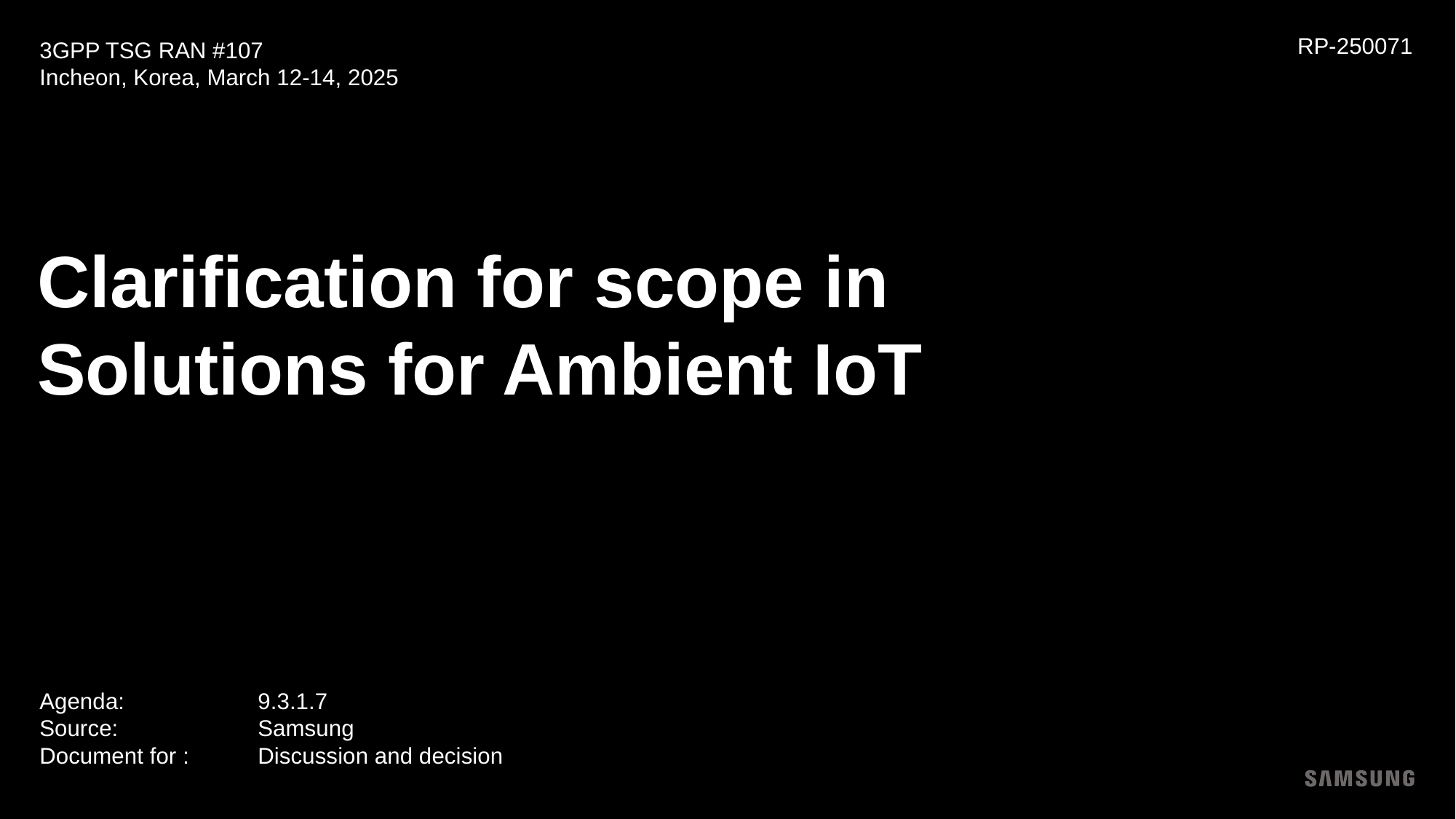

RP-250071
3GPP TSG RAN #107
Incheon, Korea, March 12-14, 2025
Clarification for scope in Solutions for Ambient IoT
Agenda: 		9.3.1.7
Source:		Samsung
Document for : 	Discussion and decision